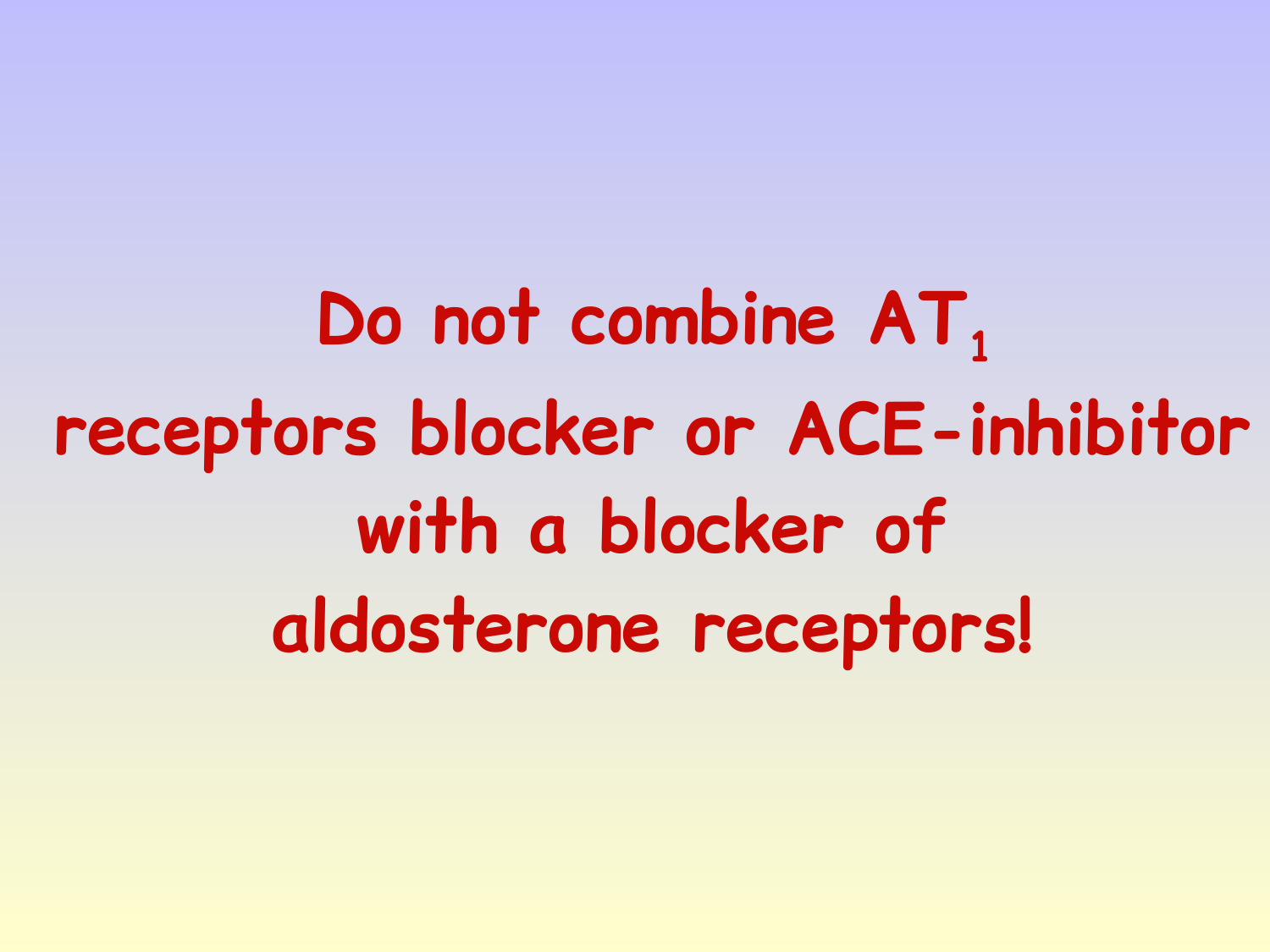

Do not combine AT1
receptors blocker or ACE-inhibitor
with a blocker of
aldosterone receptors!

#